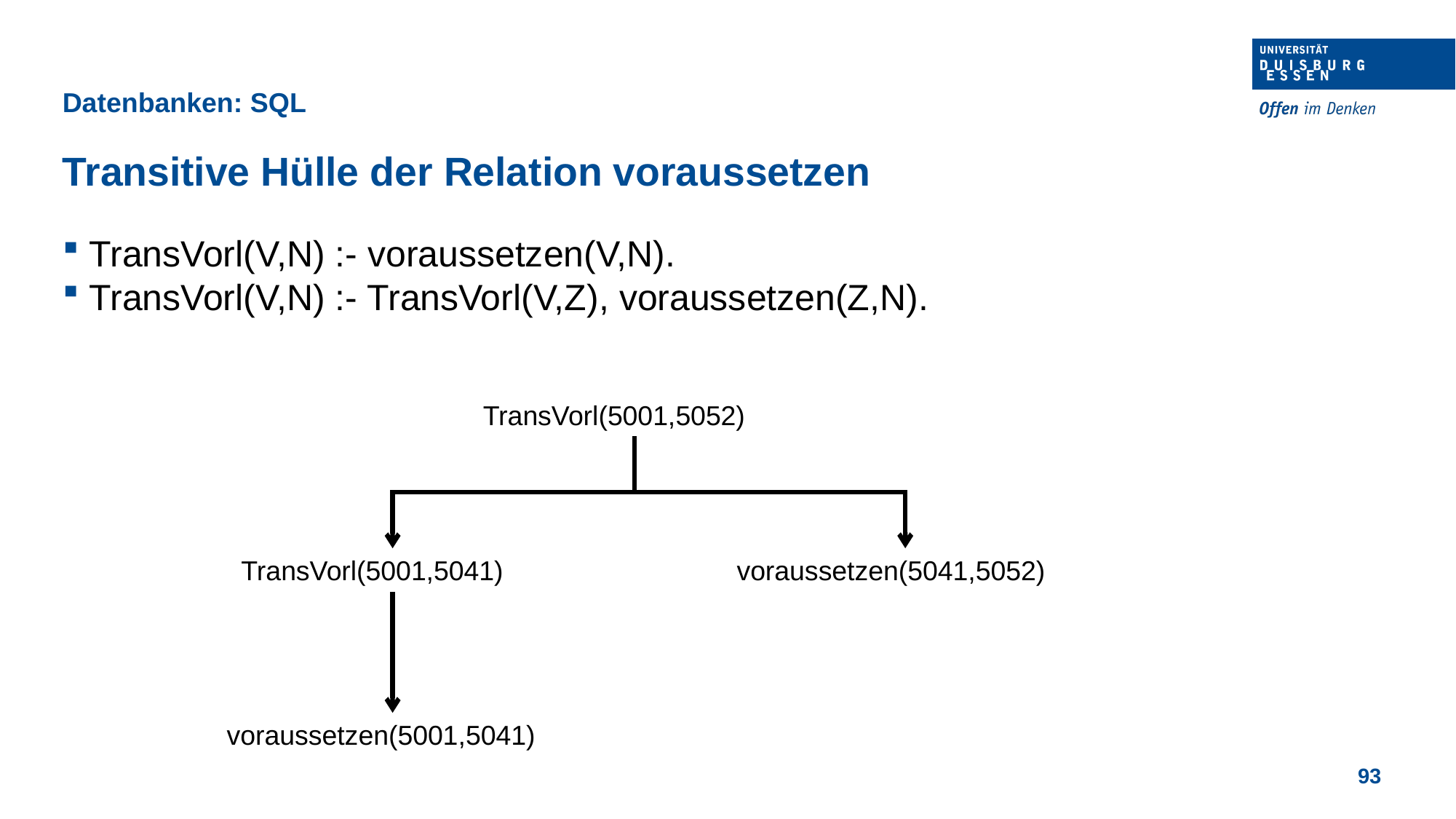

Datenbanken: SQL
Transitive Hülle der Relation voraussetzen

 TransVorl(V,N) :- voraussetzen(V,N).
 TransVorl(V,N) :- TransVorl(V,Z), voraussetzen(Z,N).
TransVorl(5001,5052)
TransVorl(5001,5041)
voraussetzen(5041,5052)
voraussetzen(5001,5041)
93